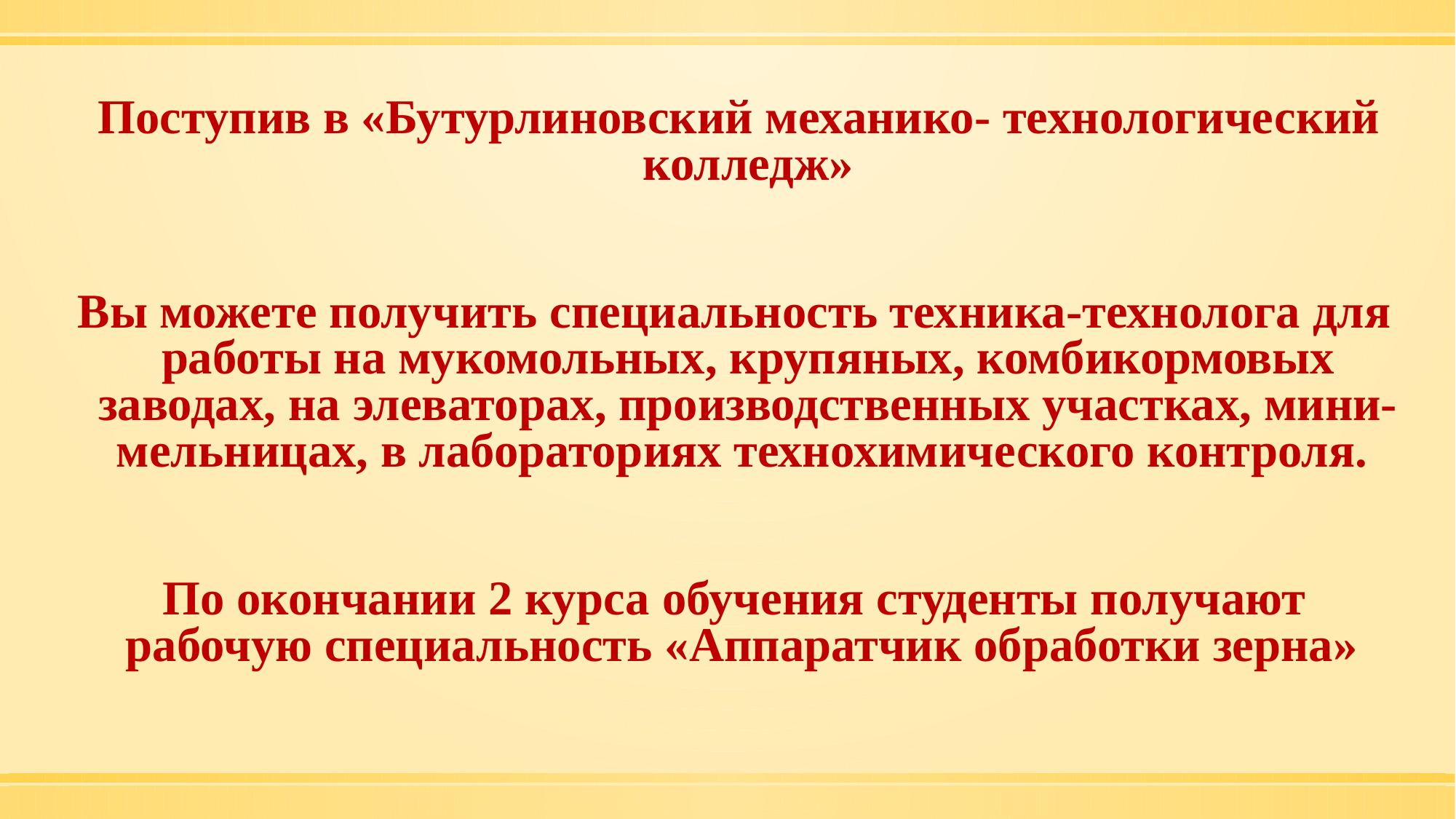

Поступив в «Бутурлиновский механико- технологический колледж»

Вы можете получить специальность техника-технолога для работы на мукомольных, крупяных, комбикормовых заводах, на элеваторах, производственных участках, мини- мельницах, в лабораториях технохимического контроля.

По окончании 2 курса обучения студенты получают рабочую специальность «Аппаратчик обработки зерна»

#